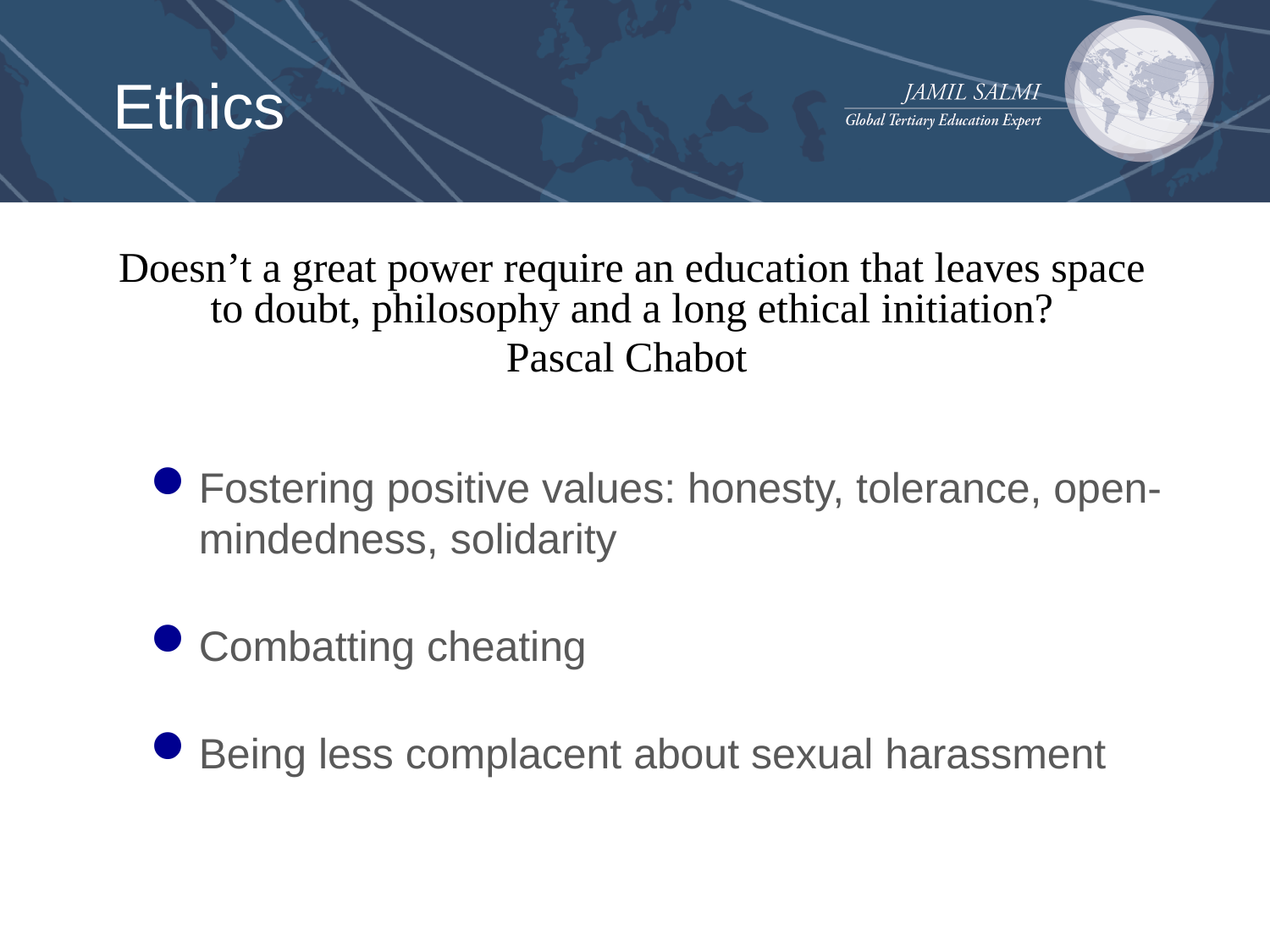

# Ethics
Doesn’t a great power require an education that leaves space to doubt, philosophy and a long ethical initiation?
Pascal Chabot
Fostering positive values: honesty, tolerance, open-mindedness, solidarity
Combatting cheating
Being less complacent about sexual harassment